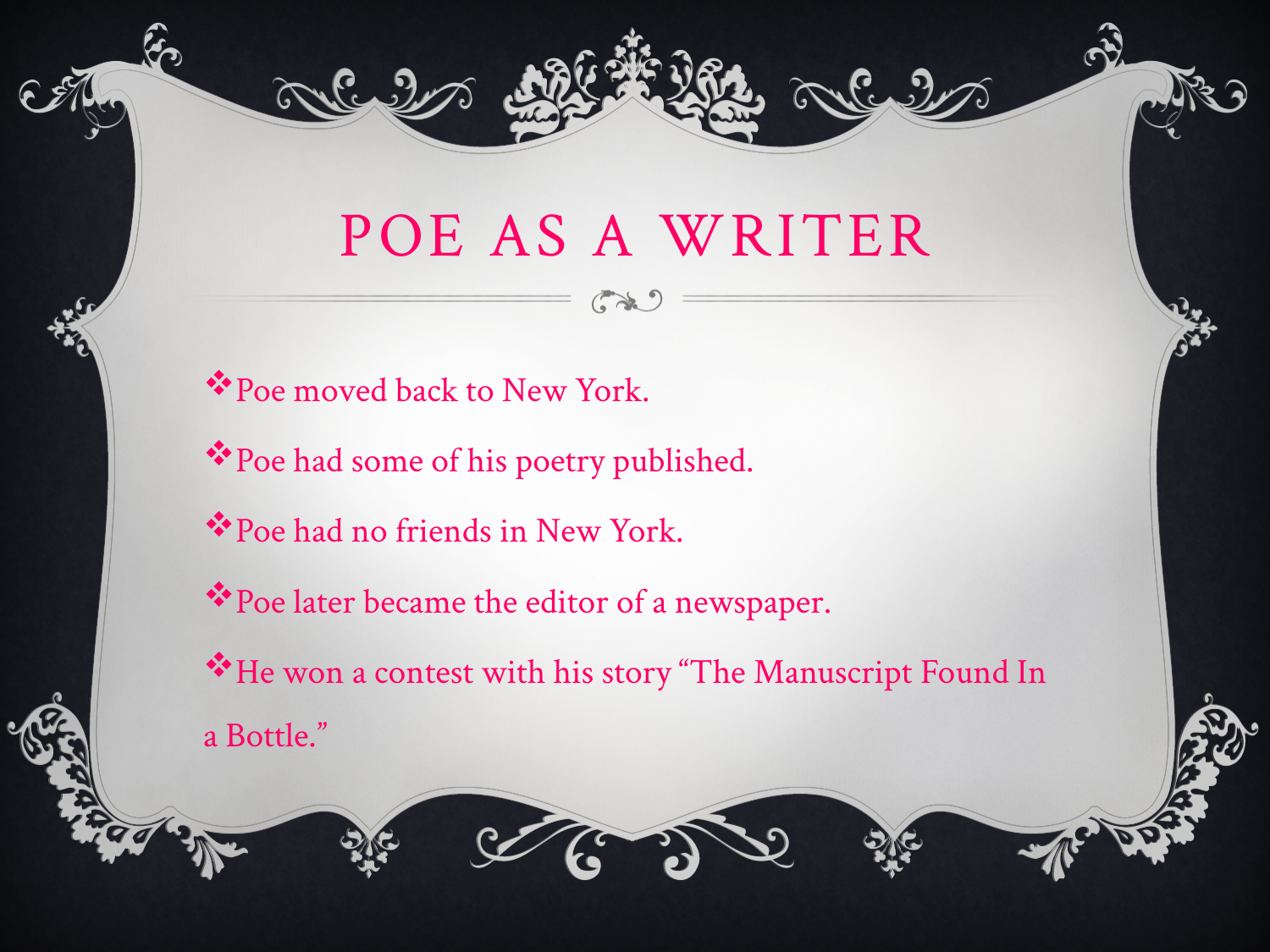

# Poe as a Writer
Poe moved back to New York.
Poe had some of his poetry published.
Poe had no friends in New York.
Poe later became the editor of a newspaper.
He won a contest with his story “The Manuscript Found In a Bottle.”